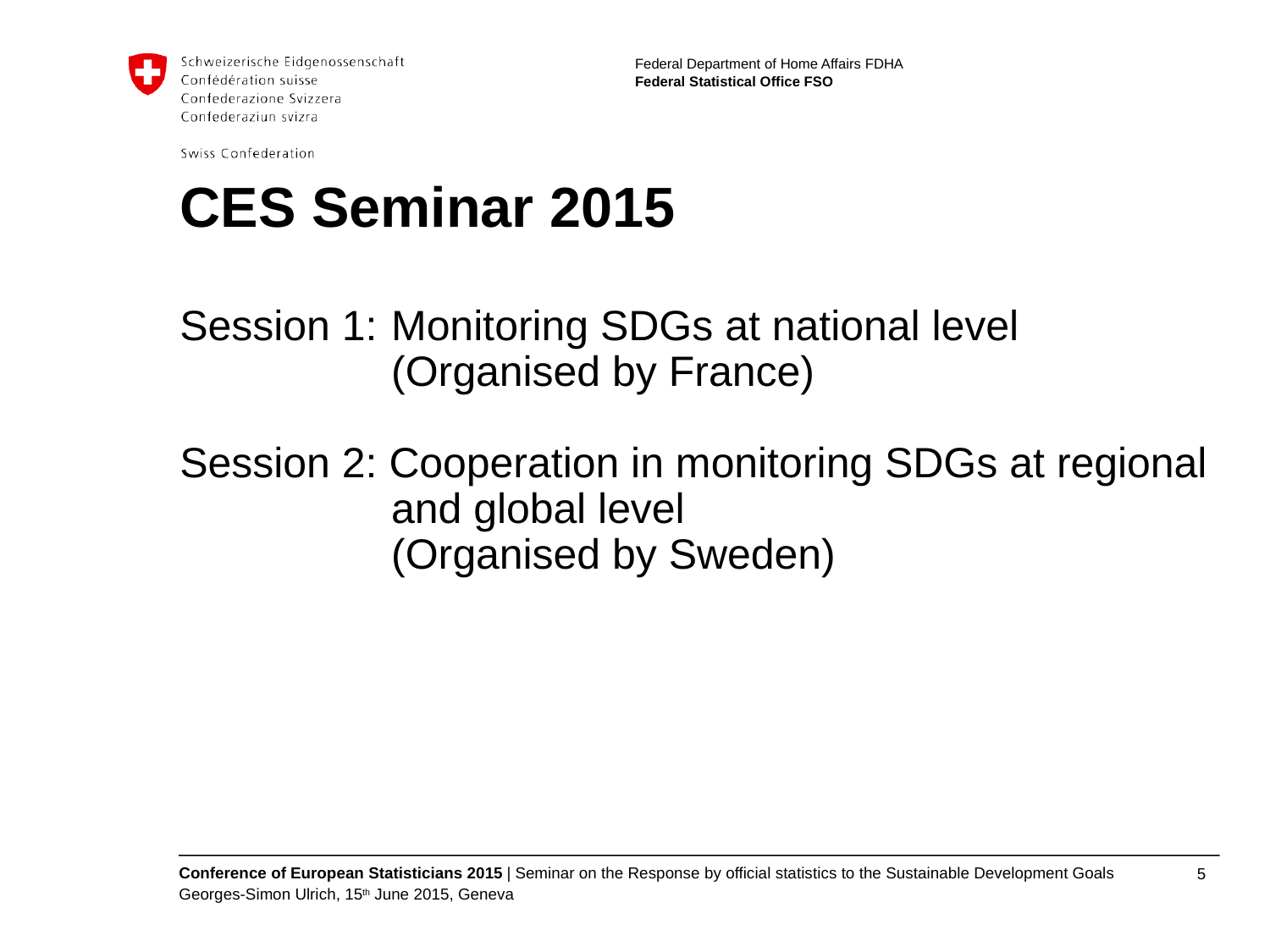

# CES Seminar 2015
Session 1:	Monitoring SDGs at national level
(Organised by France)

Session 2: Cooperation in monitoring SDGs at regional and global level
	(Organised by Sweden)